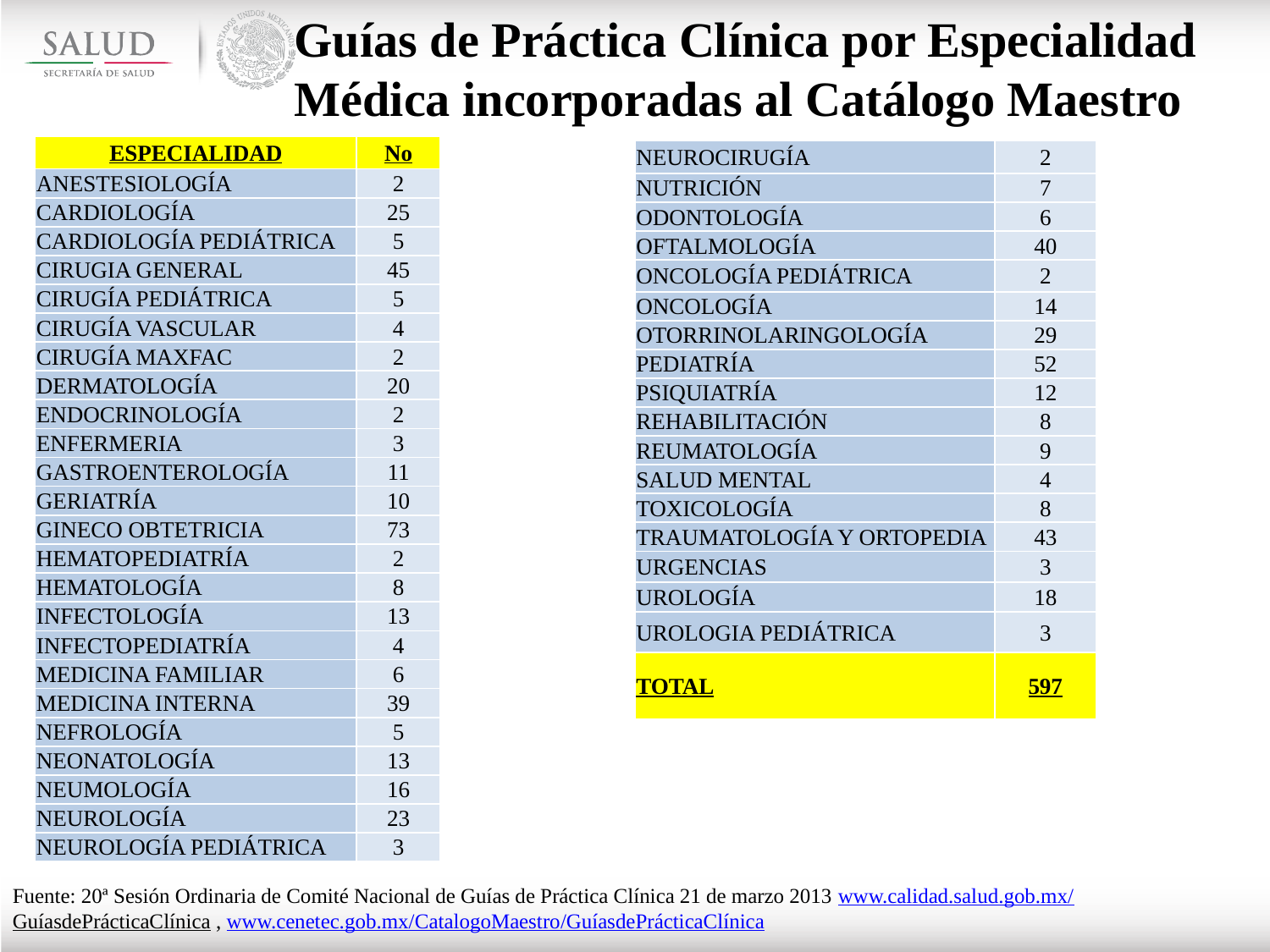

Guías de Práctica Clínica por Especialidad Médica incorporadas al Catálogo Maestro
| ESPECIALIDAD | No |
| --- | --- |
| ANESTESIOLOGÍA | 2 |
| CARDIOLOGÍA | 25 |
| CARDIOLOGÍA PEDIÁTRICA | 5 |
| CIRUGIA GENERAL | 45 |
| CIRUGÍA PEDIÁTRICA | 5 |
| CIRUGÍA VASCULAR | 4 |
| CIRUGÍA MAXFAC | 2 |
| DERMATOLOGÍA | 20 |
| ENDOCRINOLOGÍA | 2 |
| ENFERMERIA | 3 |
| GASTROENTEROLOGÍA | 11 |
| GERIATRÍA | 10 |
| GINECO OBTETRICIA | 73 |
| HEMATOPEDIATRÍA | 2 |
| HEMATOLOGÍA | 8 |
| INFECTOLOGÍA | 13 |
| INFECTOPEDIATRÍA | 4 |
| MEDICINA FAMILIAR | 6 |
| MEDICINA INTERNA | 39 |
| NEFROLOGÍA | 5 |
| NEONATOLOGÍA | 13 |
| NEUMOLOGÍA | 16 |
| NEUROLOGÍA | 23 |
| NEUROLOGÍA PEDIÁTRICA | 3 |
| NEUROCIRUGÍA | 2 |
| --- | --- |
| NUTRICIÓN | 7 |
| ODONTOLOGÍA | 6 |
| OFTALMOLOGÍA | 40 |
| ONCOLOGÍA PEDIÁTRICA | 2 |
| ONCOLOGÍA | 14 |
| OTORRINOLARINGOLOGÍA | 29 |
| PEDIATRÍA | 52 |
| PSIQUIATRÍA | 12 |
| REHABILITACIÓN | 8 |
| REUMATOLOGÍA | 9 |
| SALUD MENTAL | 4 |
| TOXICOLOGÍA | 8 |
| TRAUMATOLOGÍA Y ORTOPEDIA | 43 |
| URGENCIAS | 3 |
| UROLOGÍA | 18 |
| UROLOGIA PEDIÁTRICA | 3 |
| TOTAL | 597 |
Fuente: 20ª Sesión Ordinaria de Comité Nacional de Guías de Práctica Clínica 21 de marzo 2013 www.calidad.salud.gob.mx/GuíasdePrácticaClínica , www.cenetec.gob.mx/CatalogoMaestro/GuíasdePrácticaClínica